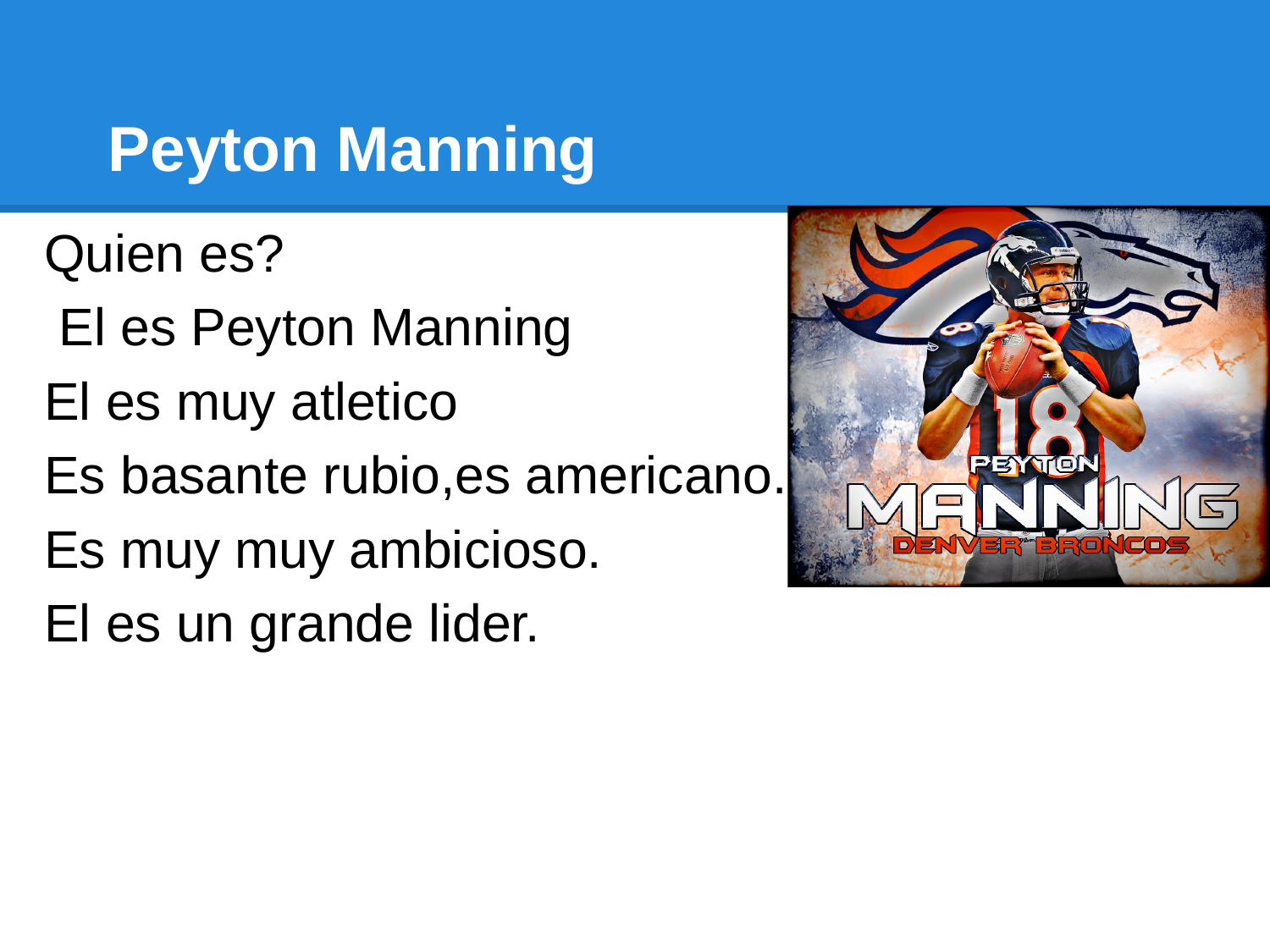

# Peyton Manning
Quien es?
 El es Peyton Manning
El es muy atletico
Es basante rubio,es americano.
Es muy muy ambicioso.
El es un grande lider.